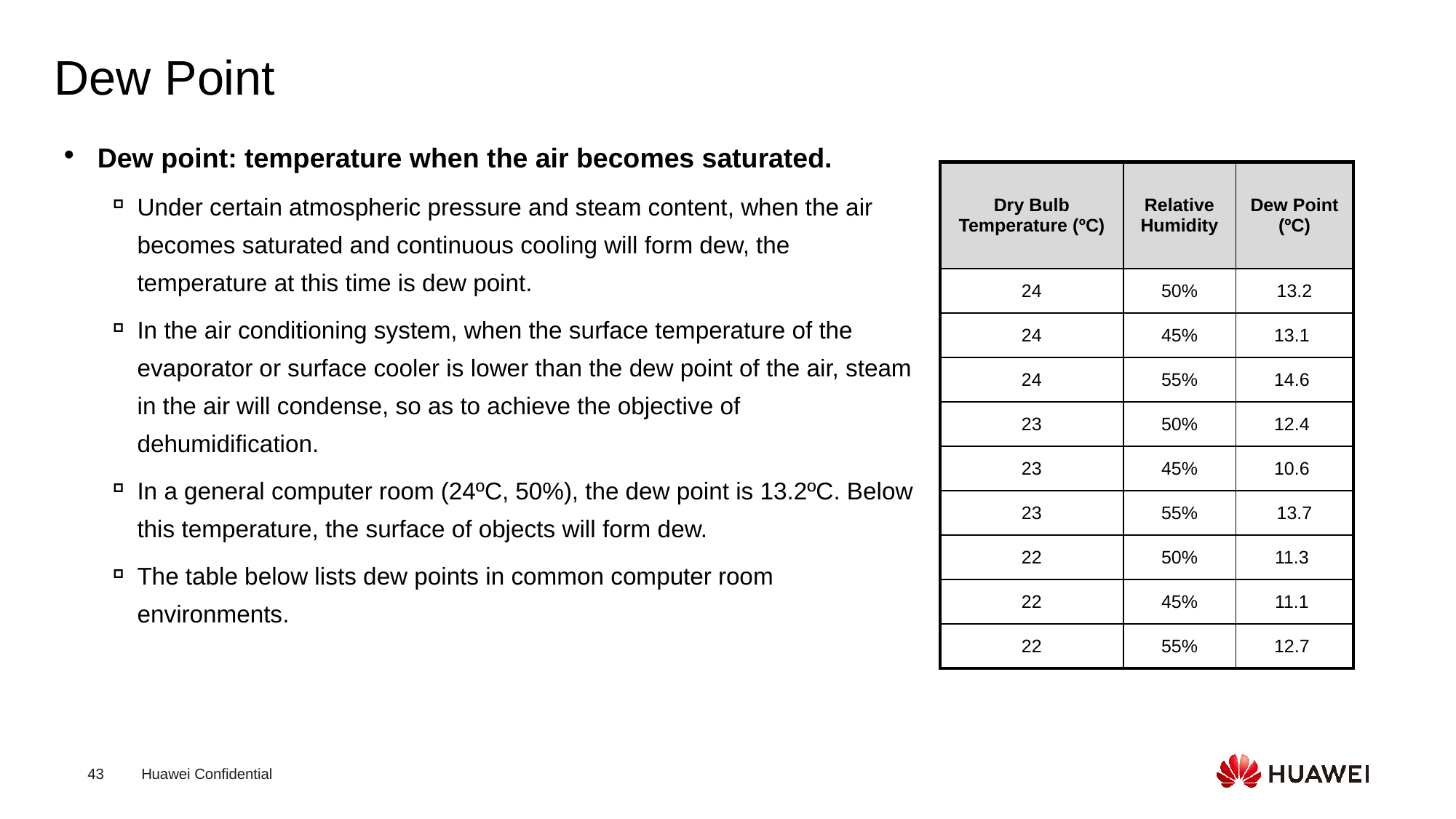

# Dew Point
Dew point: temperature when the air becomes saturated.
Under certain atmospheric pressure and steam content, when the air becomes saturated and continuous cooling will form dew, the temperature at this time is dew point.
In the air conditioning system, when the surface temperature of the evaporator or surface cooler is lower than the dew point of the air, steam in the air will condense, so as to achieve the objective of dehumidification.
In a general computer room (24ºC, 50%), the dew point is 13.2ºC. Below this temperature, the surface of objects will form dew.
The table below lists dew points in common computer room environments.
| Dry Bulb Temperature (ºC) | Relative Humidity | Dew Point (ºC) |
| --- | --- | --- |
| 24 | 50% | 13.2 |
| 24 | 45% | 13.1 |
| 24 | 55% | 14.6 |
| 23 | 50% | 12.4 |
| 23 | 45% | 10.6 |
| 23 | 55% | 13.7 |
| 22 | 50% | 11.3 |
| 22 | 45% | 11.1 |
| 22 | 55% | 12.7 |